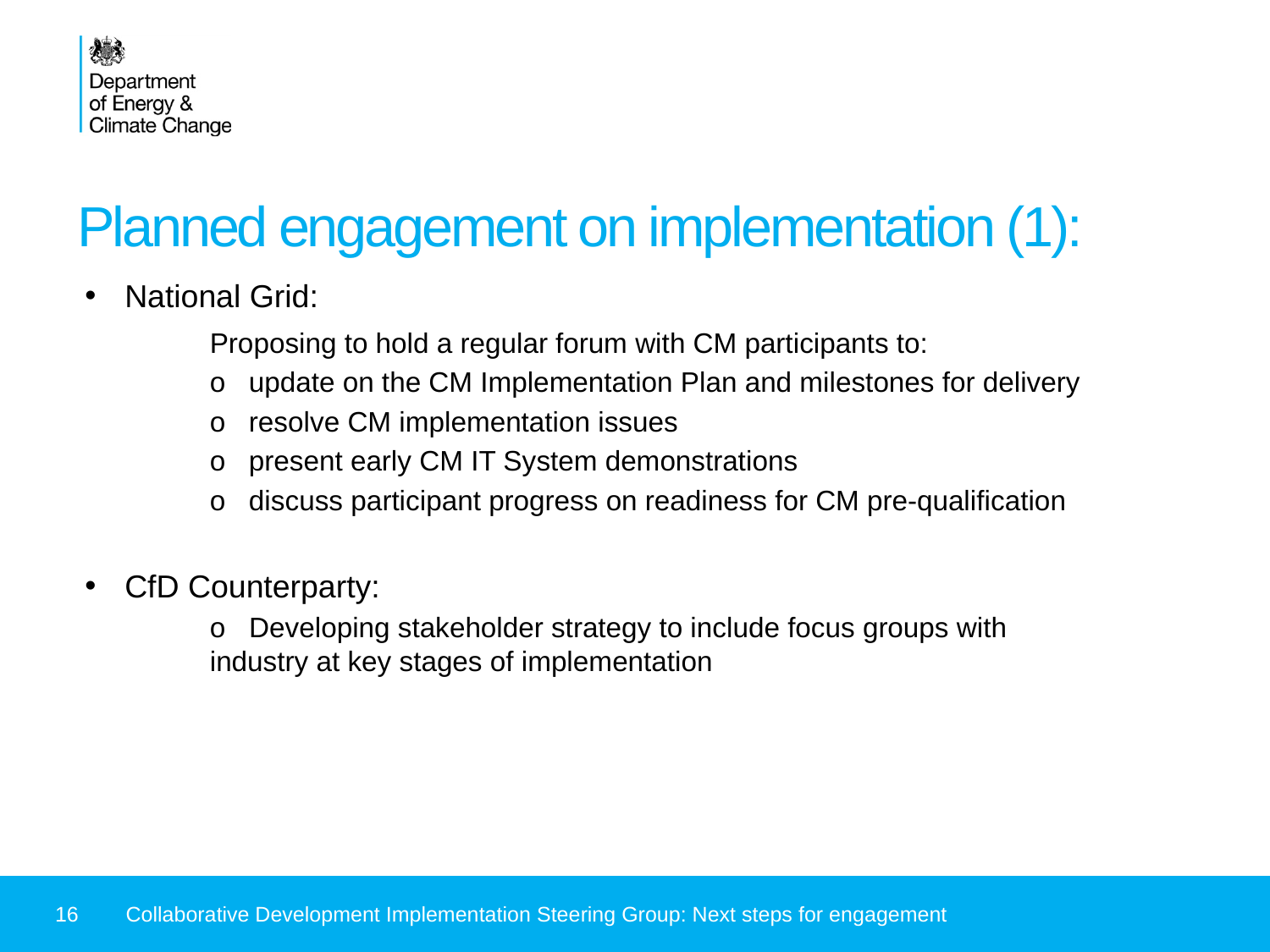

# Planned engagement on implementation (1):
National Grid:
Proposing to hold a regular forum with CM participants to:
o   update on the CM Implementation Plan and milestones for delivery
o   resolve CM implementation issues
o   present early CM IT System demonstrations
o   discuss participant progress on readiness for CM pre-qualification

CfD Counterparty:
o   Developing stakeholder strategy to include focus groups with industry at key stages of implementation

16        Collaborative Development Implementation Steering Group: Next steps for engagement